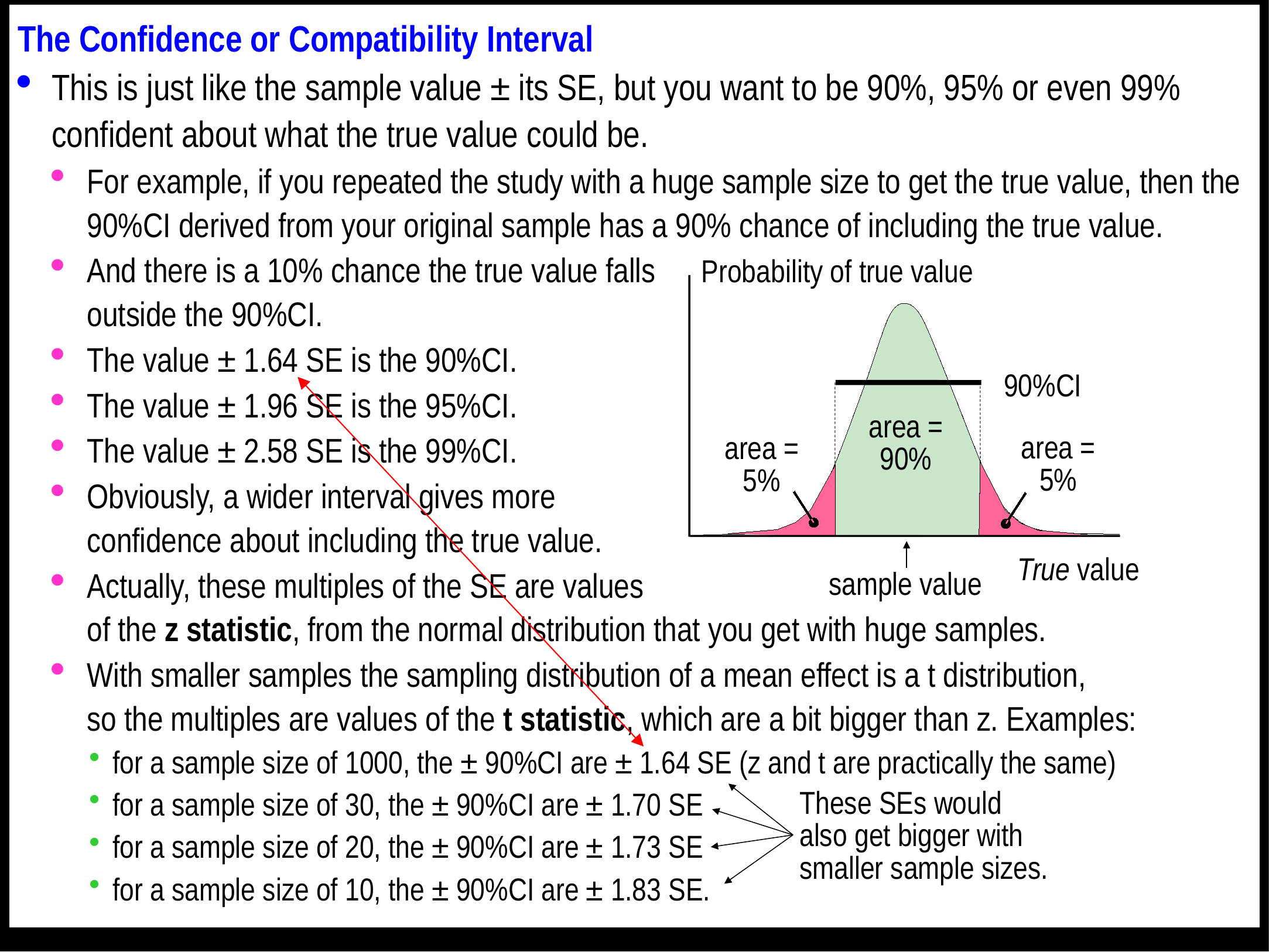

The Confidence or Compatibility Interval
This is just like the sample value ± its SE, but you want to be 90%, 95% or even 99% confident about what the true value could be.
For example, if you repeated the study with a huge sample size to get the true value, then the 90%CI derived from your original sample has a 90% chance of including the true value.
And there is a 10% chance the true value falls
outside the 90%CI.
The value ± 1.64 SE is the 90%CI.
The value ± 1.96 SE is the 95%CI.
The value ± 2.58 SE is the 99%CI.
Obviously, a wider interval gives more
confidence about including the true value.
Actually, these multiples of the SE are values
of the z statistic, from the normal distribution that you get with huge samples.
With smaller samples the sampling distribution of a mean effect is a t distribution,
so the multiples are values of the t statistic, which are a bit bigger than z. Examples:
for a sample size of 1000, the ± 90%CI are ± 1.64 SE (z and t are practically the same)
for a sample size of 30, the ± 90%CI are ± 1.70 SE
for a sample size of 20, the ± 90%CI are ± 1.73 SE
for a sample size of 10, the ± 90%CI are ± 1.83 SE.
Probability of true value

sample value
True value

area =
90%
area =
5%
area =
5%

90%CI

These SEs would
also get bigger with
smaller sample sizes.